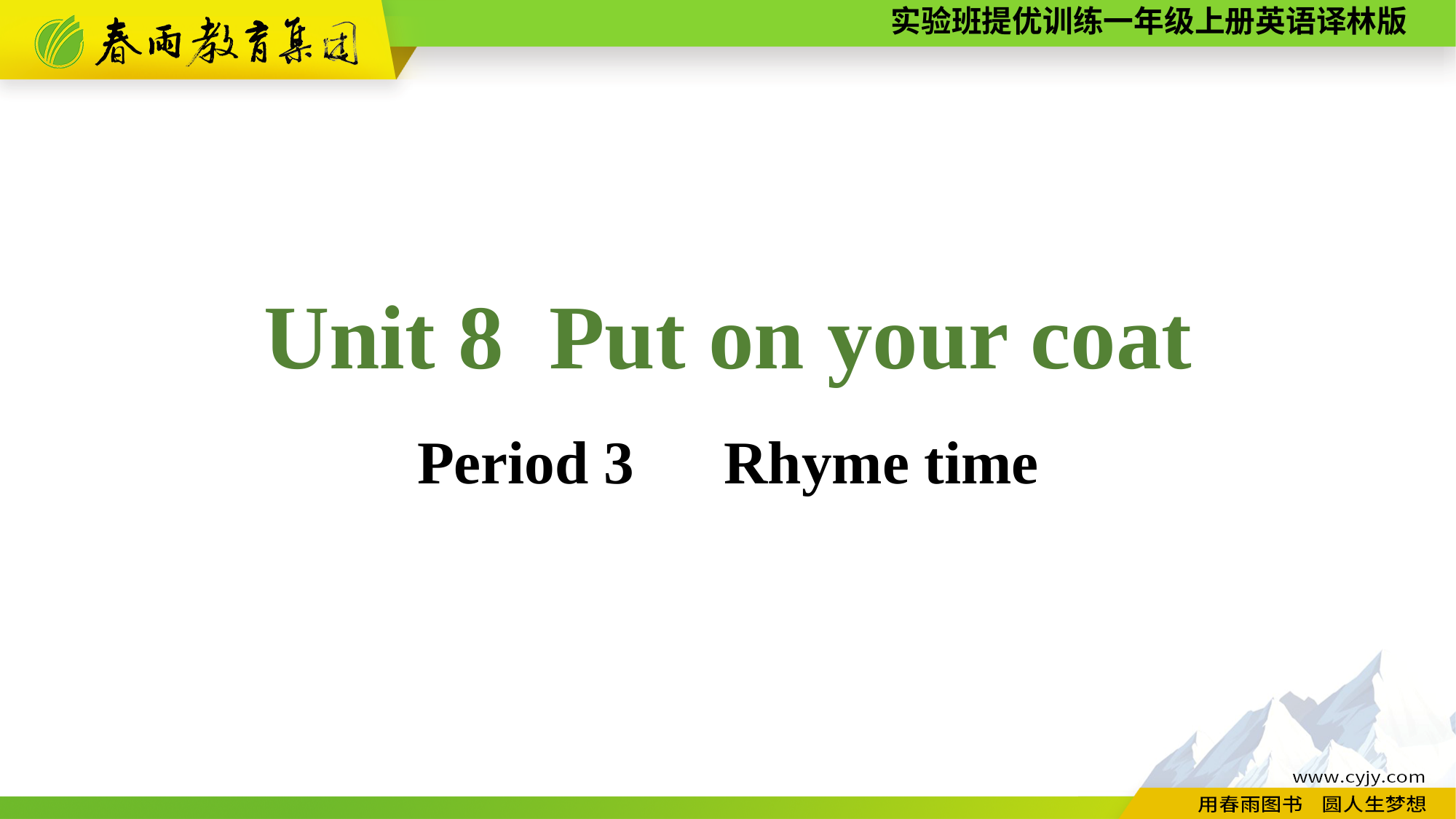

Unit 8  Put on your coat
Period 3　Rhyme time